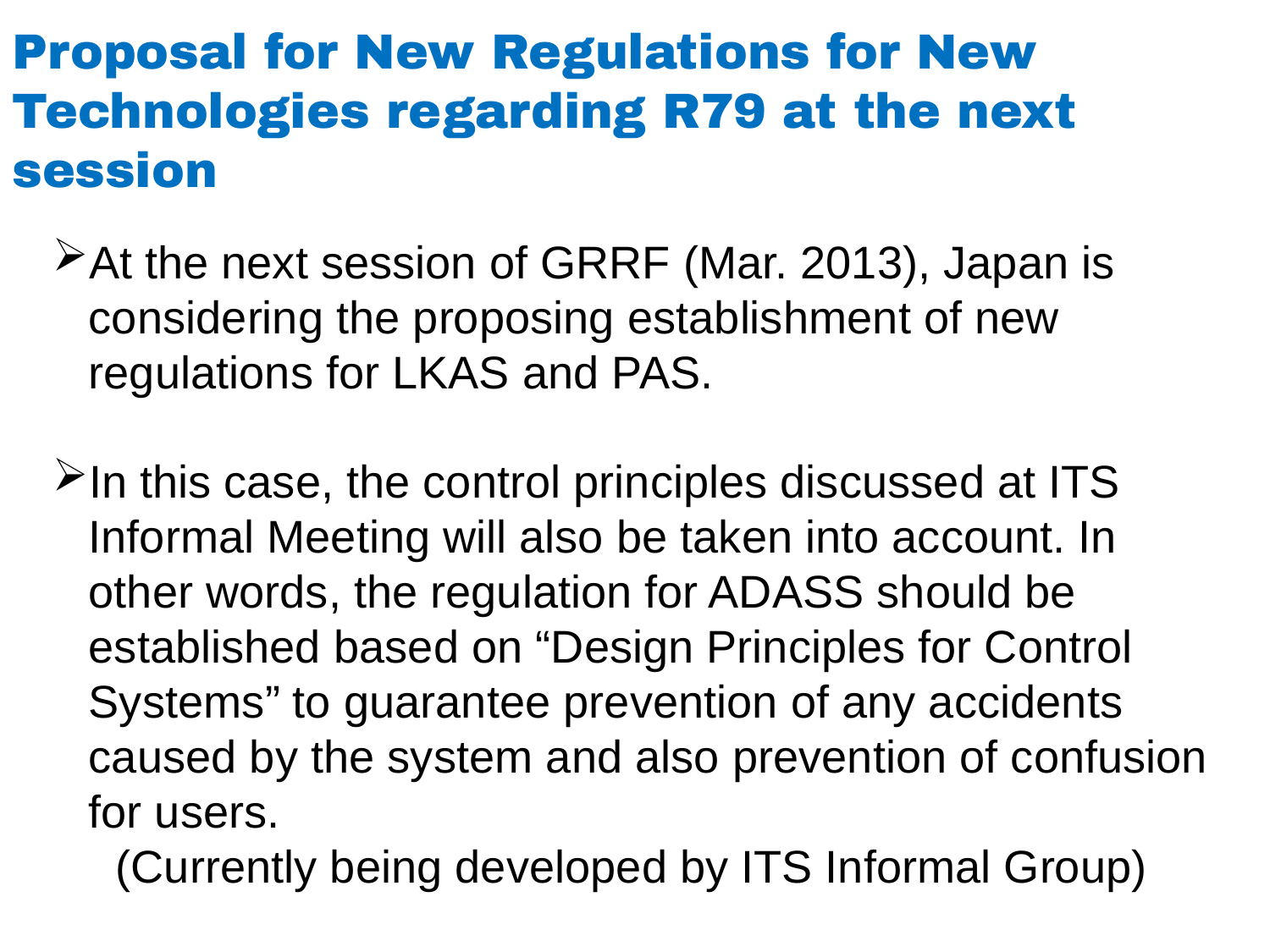

Proposal for New Regulations for New Technologies regarding R79 at the next session
At the next session of GRRF (Mar. 2013), Japan is considering the proposing establishment of new regulations for LKAS and PAS.

In this case, the control principles discussed at ITS Informal Meeting will also be taken into account. In other words, the regulation for ADASS should be established based on “Design Principles for Control Systems” to guarantee prevention of any accidents caused by the system and also prevention of confusion for users.
(Currently being developed by ITS Informal Group)